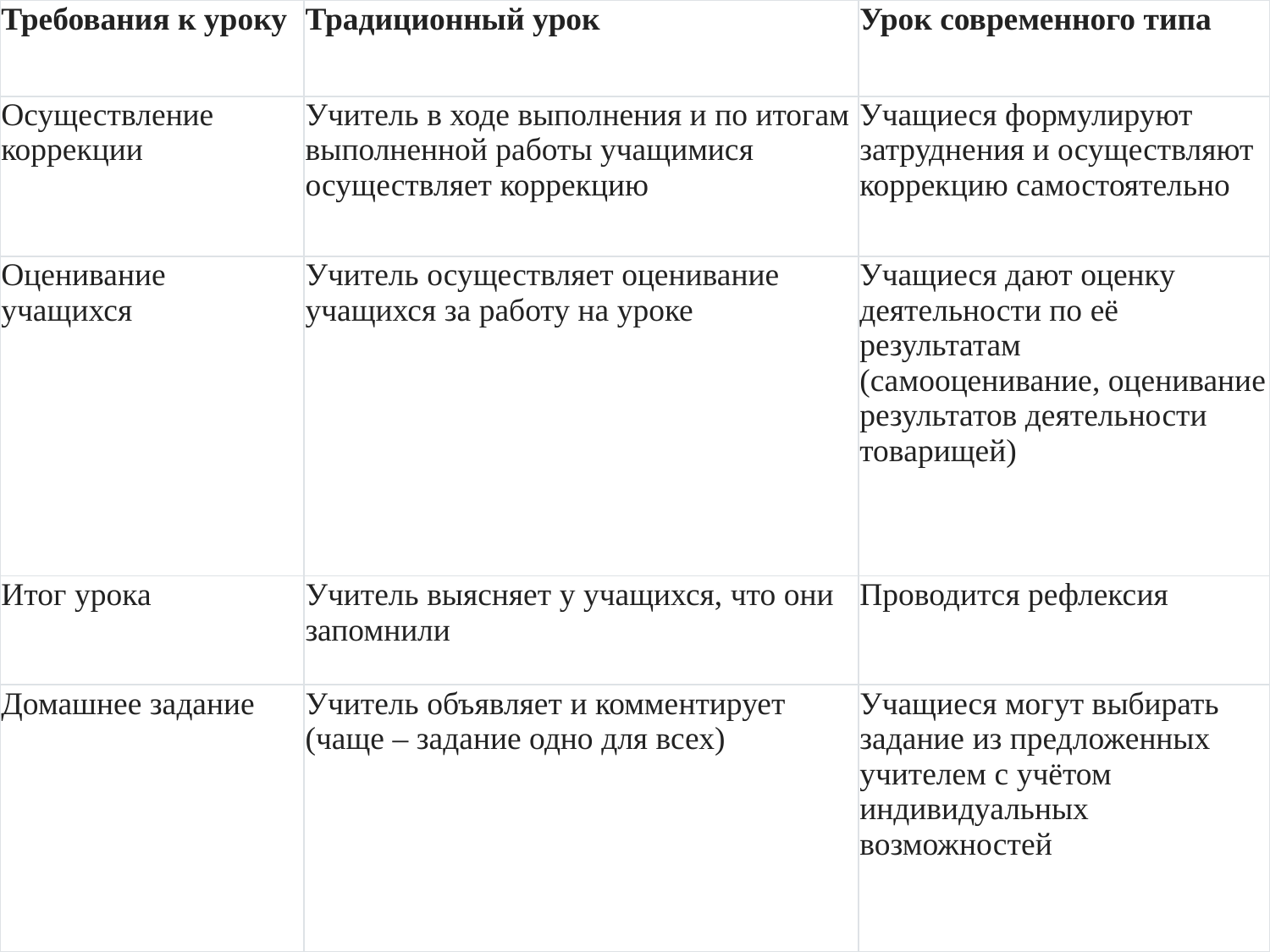

| Требования к уроку | Традиционный урок | Урок современного типа |
| --- | --- | --- |
| Осуществление коррекции | Учитель в ходе выполнения и по итогам выполненной работы учащимися осуществляет коррекцию | Учащиеся формулируют затруднения и осуществляют коррекцию самостоятельно |
| --- | --- | --- |
| Оценивание учащихся | Учитель осуществляет оценивание учащихся за работу на уроке | Учащиеся дают оценку деятельности по её результатам (самооценивание, оценивание результатов деятельности товарищей) |
| --- | --- | --- |
| Итог урока | Учитель выясняет у учащихся, что они запомнили | Проводится рефлексия |
| Домашнее задание | Учитель объявляет и комментирует (чаще – задание одно для всех) | Учащиеся могут выбирать задание из предложенных учителем с учётом индивидуальных возможностей |